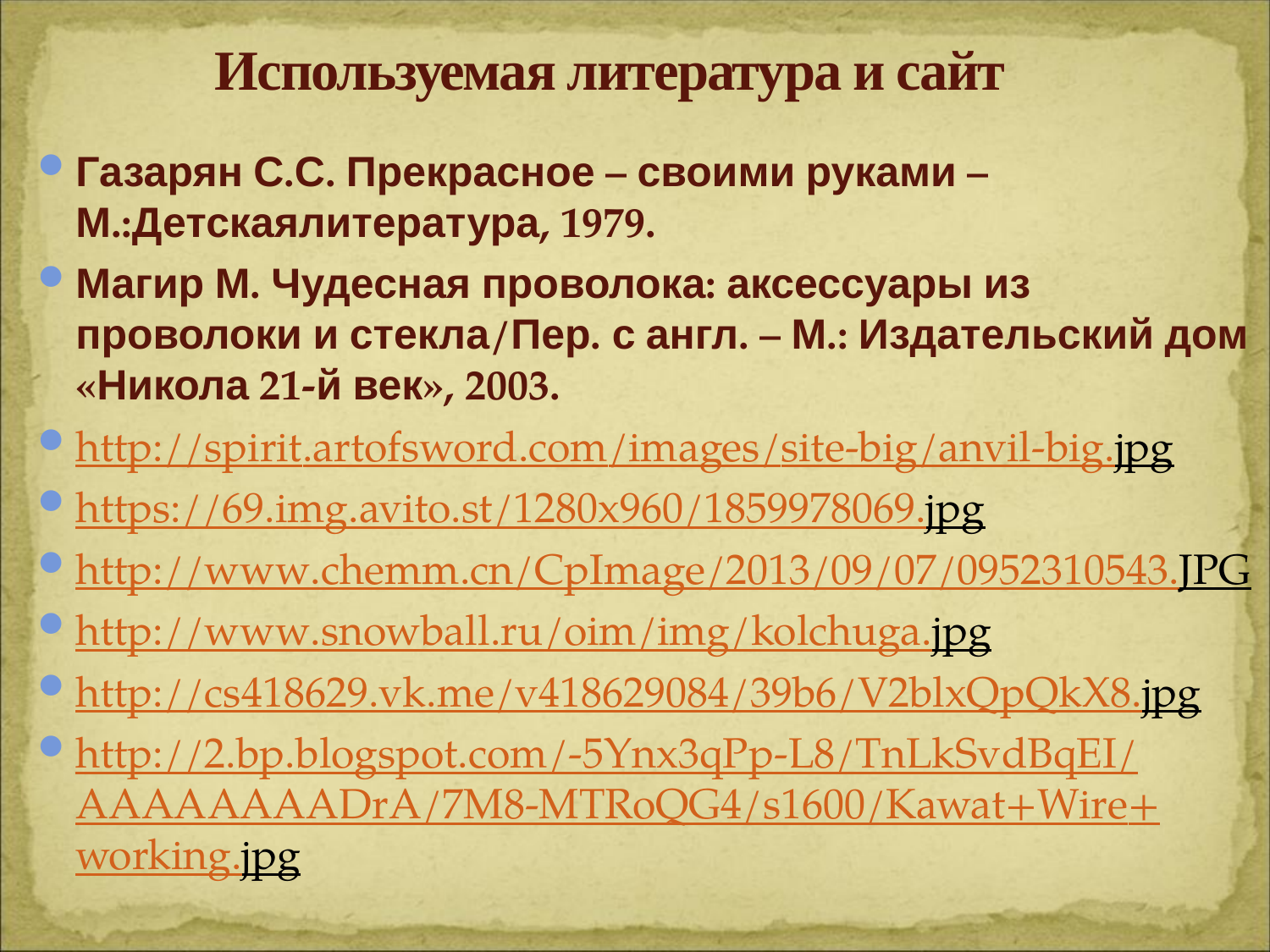

Используемая литература и сайт

Газарян С.С. Прекрасное – своими руками – М.:Детскаялитература, 1979.
Магир М. Чудесная проволока: аксессуары из проволоки и стекла/Пер. с англ. – М.: Издательский дом «Никола 21-й век», 2003.
http://spirit.artofsword.com/images/site-big/anvil-big.jpg
https://69.img.avito.st/1280x960/1859978069.jpg
http://www.chemm.cn/CpImage/2013/09/07/0952310543.JPG
http://www.snowball.ru/oim/img/kolchuga.jpg
http://cs418629.vk.me/v418629084/39b6/V2blxQpQkX8.jpg
http://2.bp.blogspot.com/-5Ynx3qPp-L8/TnLkSvdBqEI/AAAAAAAADrA/7M8-MTRoQG4/s1600/Kawat+Wire+working.jpg